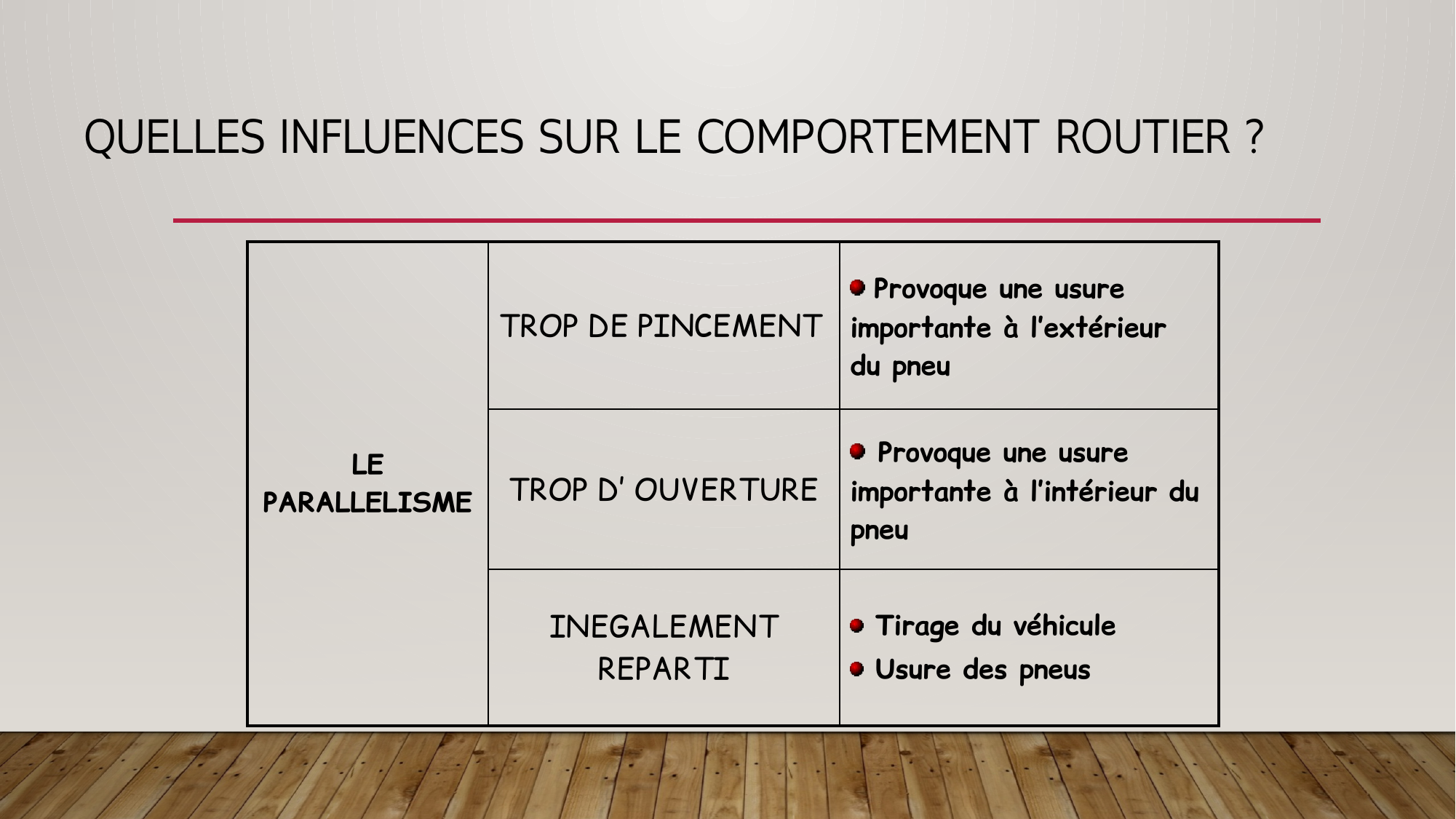

# Quelles influences sur le comportement routier ?
| LE PARALLELISME | TROP DE PINCEMENT | Provoque une usure importante à l’extérieur du pneu |
| --- | --- | --- |
|  | TROP D’ OUVERTURE | Provoque une usure importante à l’intérieur du pneu |
|  | INEGALEMENT REPARTI | Tirage du véhicule Usure des pneus |